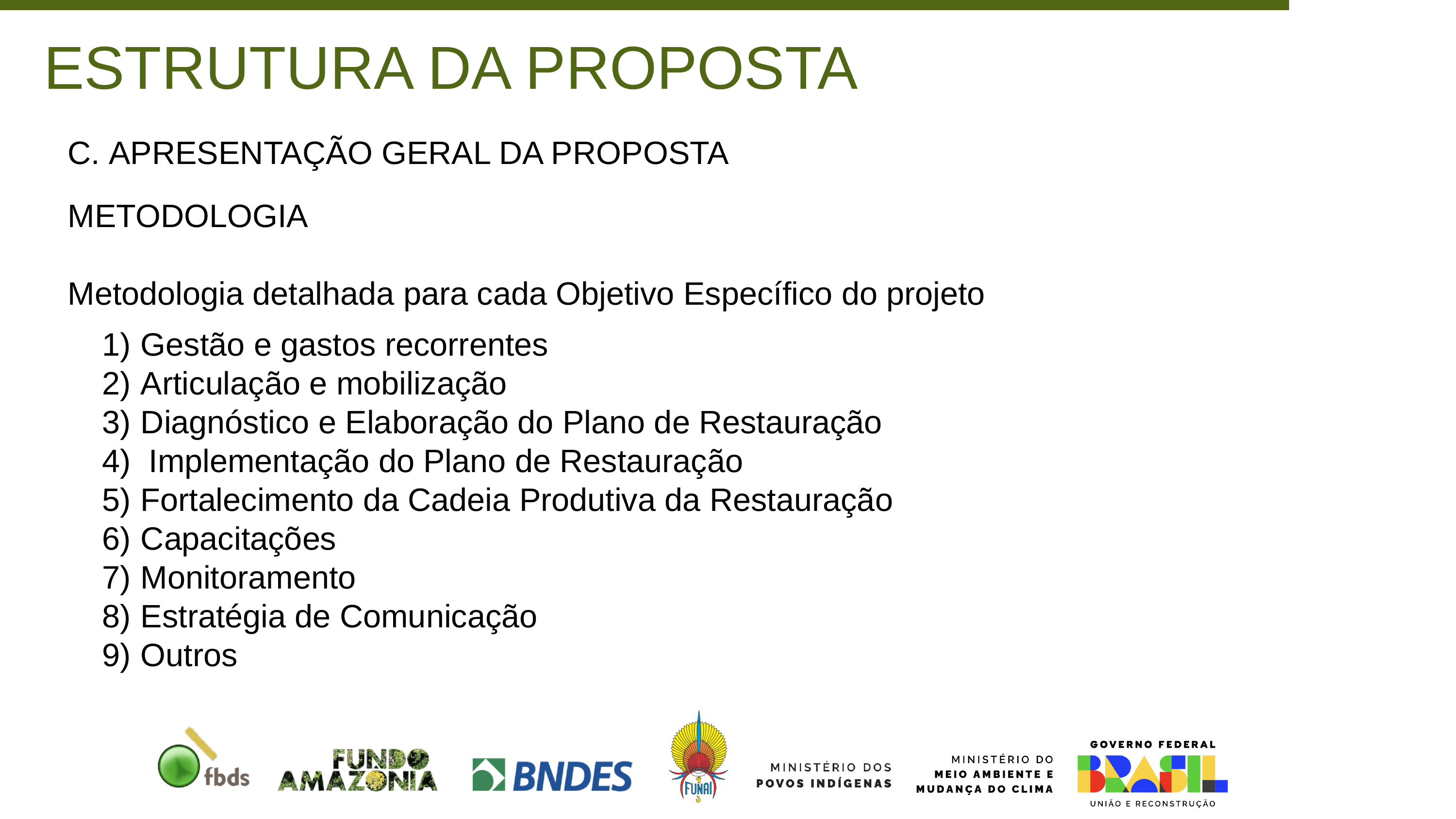

ESTRUTURA DA PROPOSTA
APRESENTAÇÃO GERAL DA PROPOSTA

METODOLOGIA
Metodologia detalhada para cada Objetivo Específico do projeto

Gestão e gastos recorrentes
Articulação e mobilização
Diagnóstico e Elaboração do Plano de Restauração
4)  Implementação do Plano de Restauração
Fortalecimento da Cadeia Produtiva da Restauração
Capacitações
Monitoramento
Estratégia de Comunicação
Outros